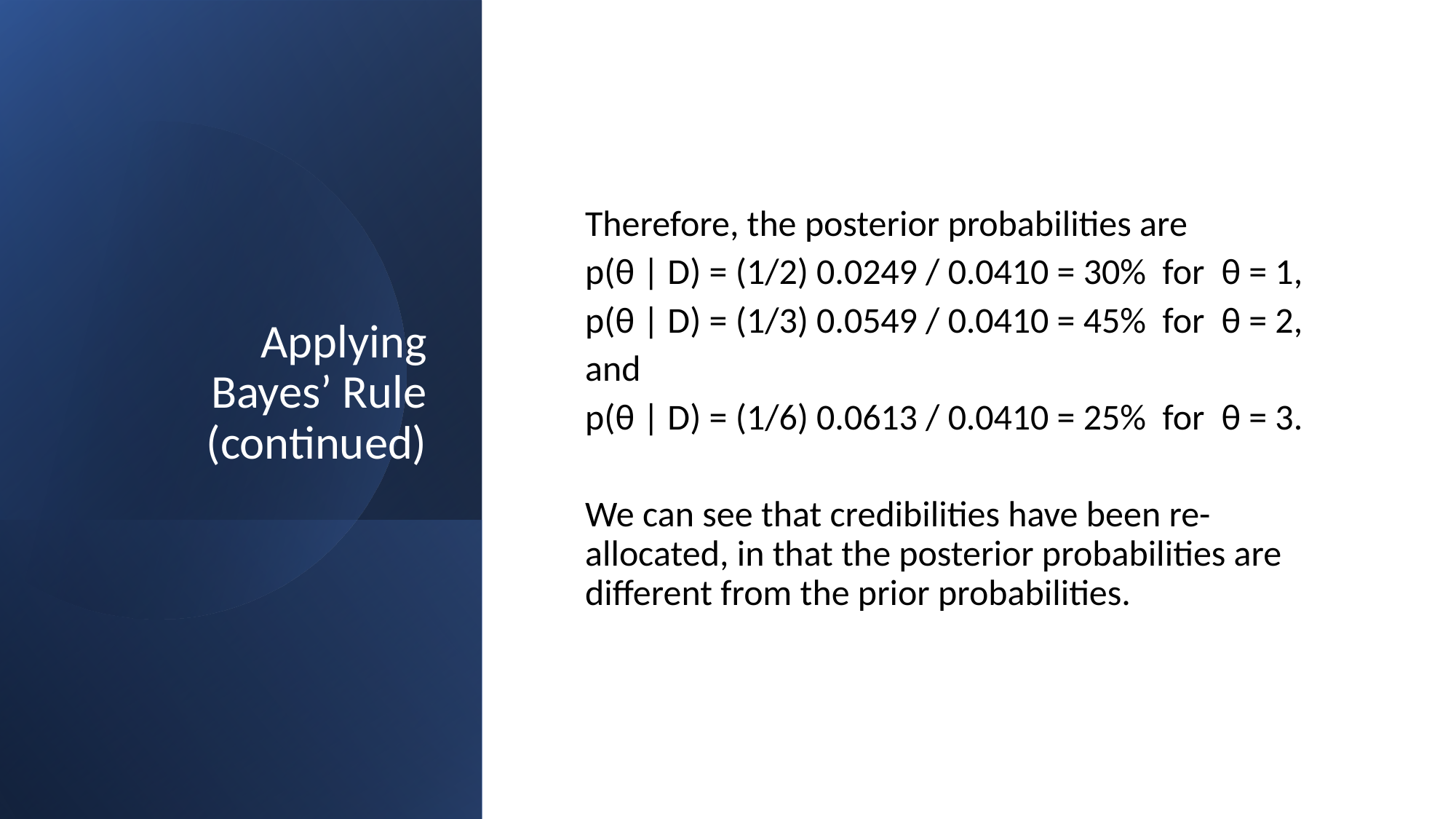

# Applying Bayes’ Rule (continued)
Therefore, the posterior probabilities are
p(θ | D) = (1/2) 0.0249 / 0.0410 = 30%  for  θ = 1,
p(θ | D) = (1/3) 0.0549 / 0.0410 = 45%  for  θ = 2,
and
p(θ | D) = (1/6) 0.0613 / 0.0410 = 25%  for  θ = 3.

We can see that credibilities have been re-allocated, in that the posterior probabilities are different from the prior probabilities.